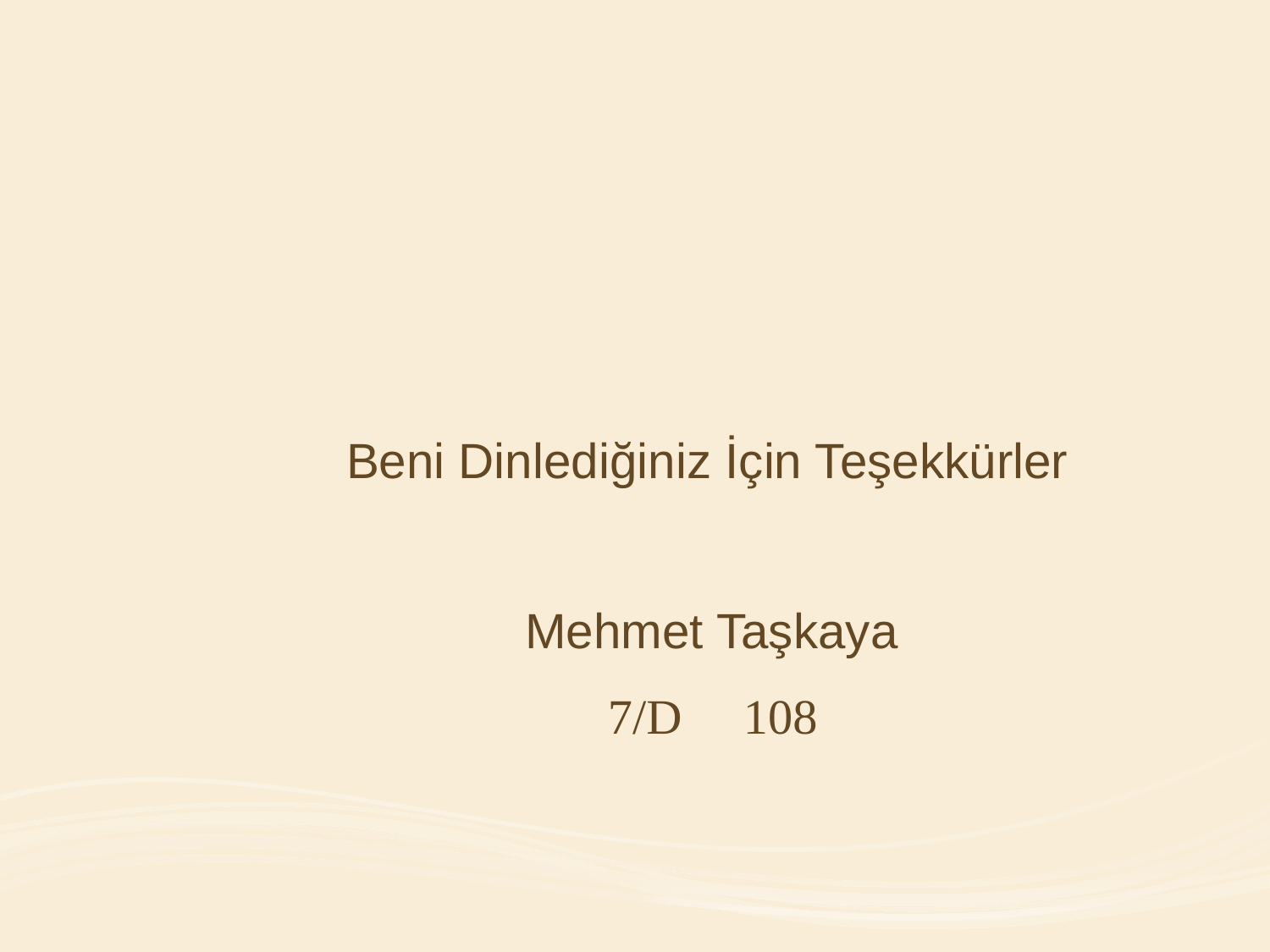

#

              Beni Dinlediğiniz İçin Teşekkürler

                           Mehmet Taşkaya
                                 7/D     108